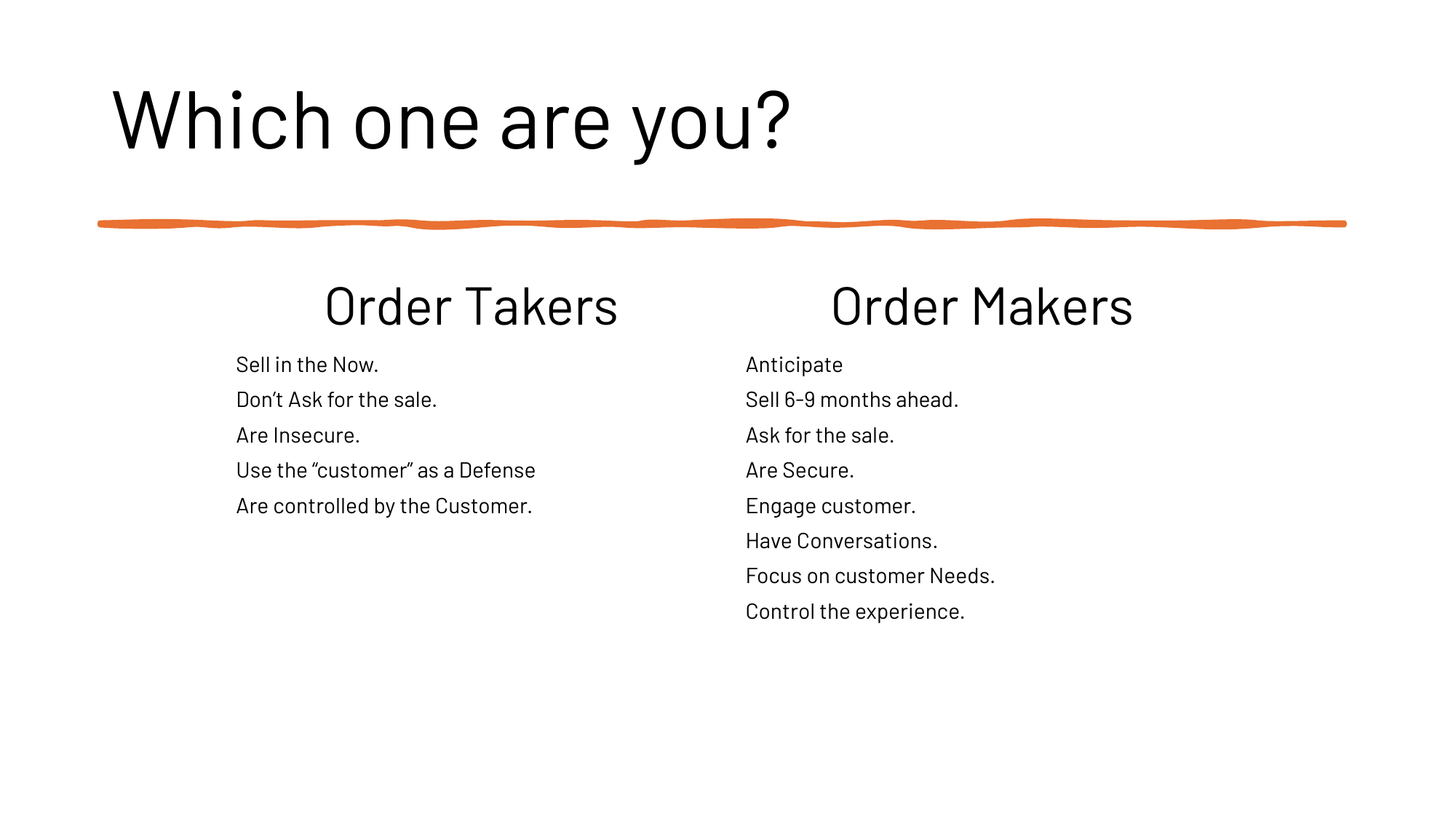

# Which one are you?

Order Takers
Order Makers
Sell in the Now.
Don’t Ask for the sale.
Are Insecure.
Use the “customer” as a Defense
Are controlled by the Customer.
Anticipate
Sell 6-9 months ahead.
Ask for the sale.
Are Secure.
Engage customer.
Have Conversations.
Focus on customer Needs.
Control the experience.